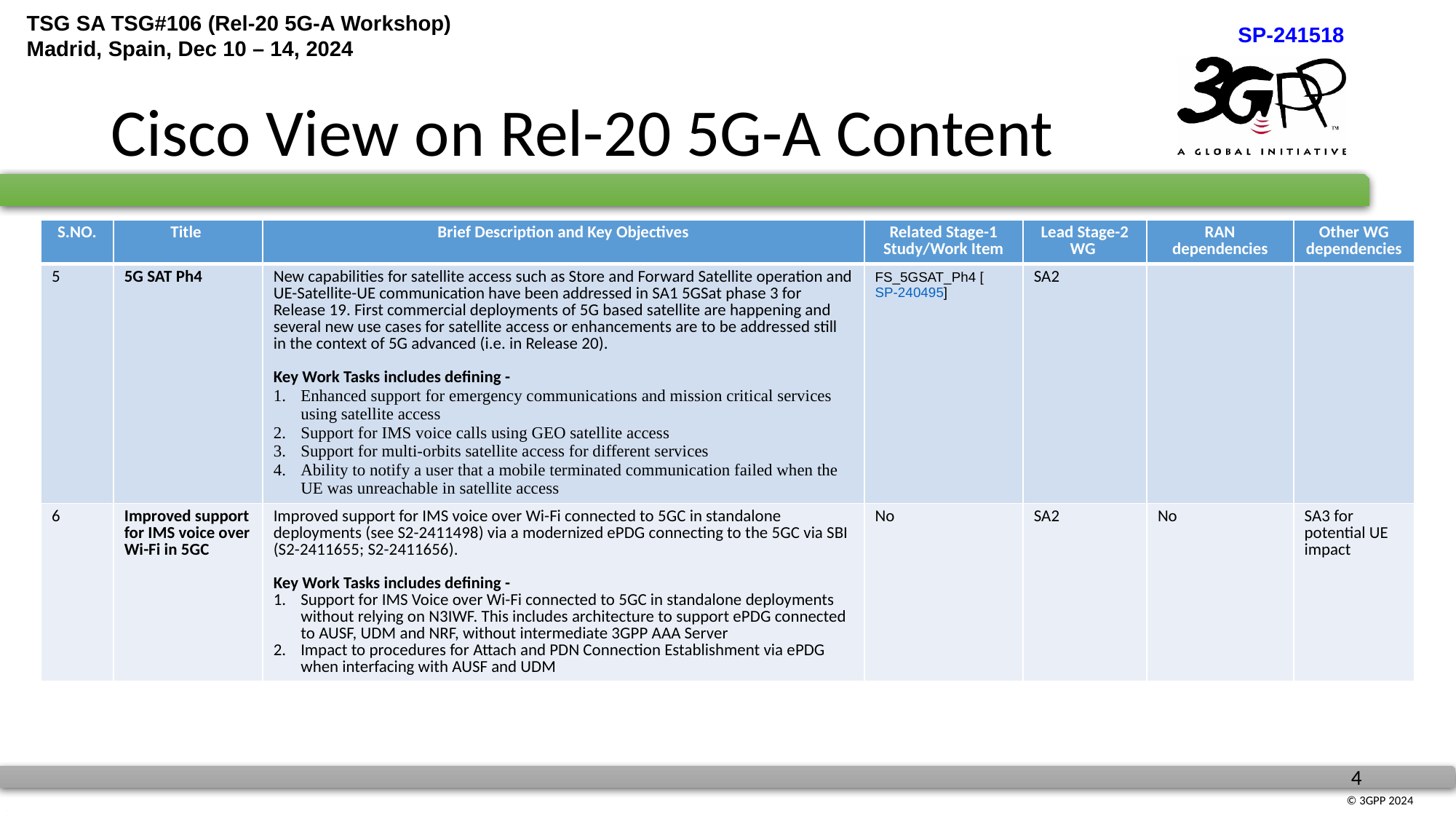

# Cisco View on Rel-20 5G-A Content
| S.NO. | Title | Brief Description and Key Objectives | Related Stage-1 Study/Work Item | Lead Stage-2 WG | RAN dependencies | Other WG dependencies |
| --- | --- | --- | --- | --- | --- | --- |
| 5 | 5G SAT Ph4 | New capabilities for satellite access such as Store and Forward Satellite operation and UE-Satellite-UE communication have been addressed in SA1 5GSat phase 3 for Release 19. First commercial deployments of 5G based satellite are happening and several new use cases for satellite access or enhancements are to be addressed still in the context of 5G advanced (i.e. in Release 20). Key Work Tasks includes defining -  Enhanced support for emergency communications and mission critical services using satellite access Support for IMS voice calls using GEO satellite access Support for multi-orbits satellite access for different services Ability to notify a user that a mobile terminated communication failed when the UE was unreachable in satellite access | FS\_5GSAT\_Ph4 [SP-240495] | SA2 |  |  |
| 6 | Improved support for IMS voice over Wi-Fi in 5GC | Improved support for IMS voice over Wi-Fi connected to 5GC in standalone deployments (see S2-2411498) via a modernized ePDG connecting to the 5GC via SBI (S2-2411655; S2-2411656). Key Work Tasks includes defining -  Support for IMS Voice over Wi-Fi connected to 5GC in standalone deployments without relying on N3IWF. This includes architecture to support ePDG connected to AUSF, UDM and NRF, without intermediate 3GPP AAA Server Impact to procedures for Attach and PDN Connection Establishment via ePDG when interfacing with AUSF and UDM | No | SA2 | No | SA3 for potential UE impact |